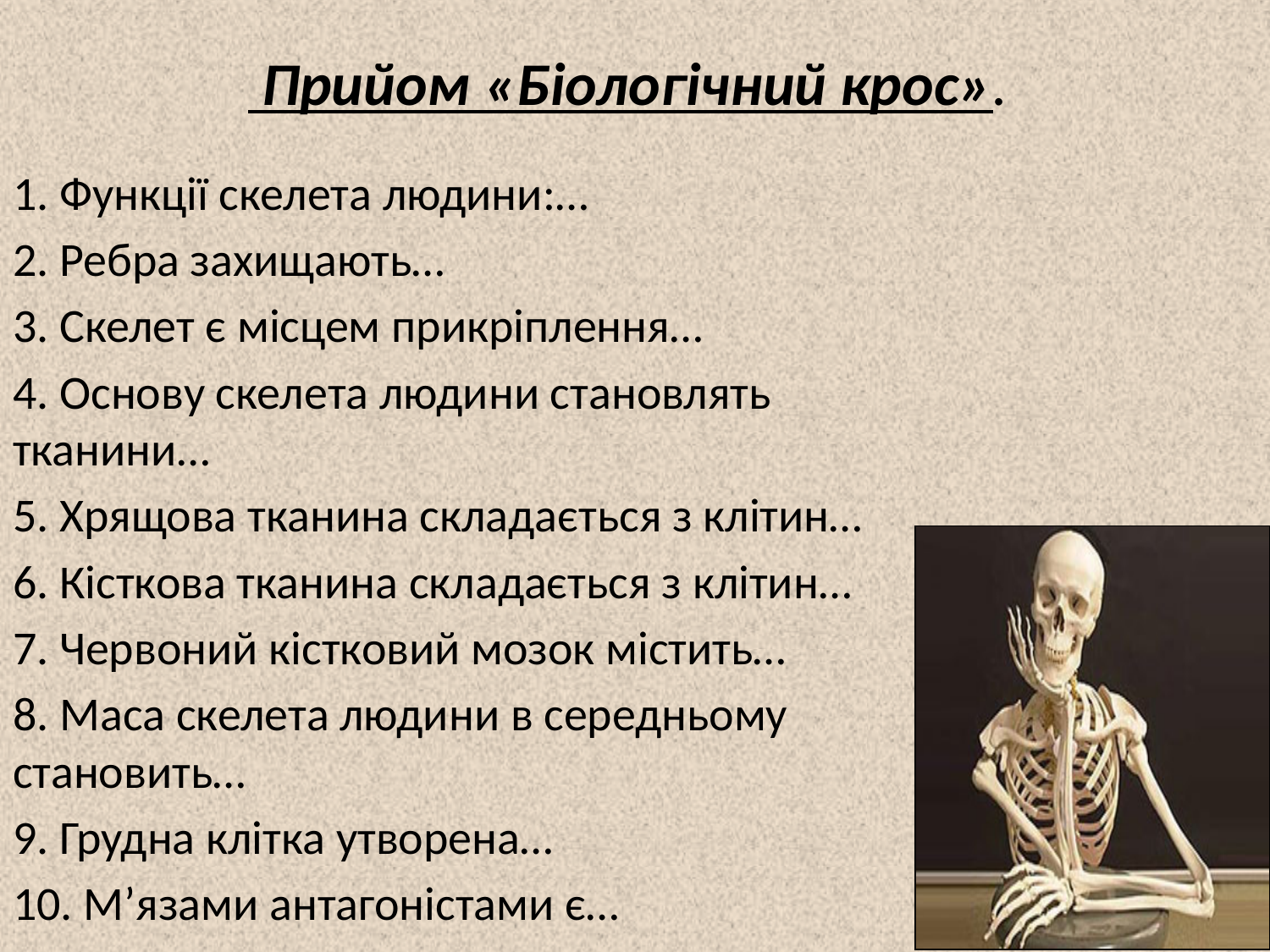

# Прийом «Біологічний крос».
1. Функції скелета людини:…
2. Ребра захищають…
3. Скелет є місцем прикріплення…
4. Основу скелета людини становлять тканини…
5. Хрящова тканина складається з клітин…
6. Кісткова тканина складається з клітин…
7. Червоний кістковий мозок містить…
8. Маса скелета людини в середньому становить…
9. Грудна клітка утворена…
10. М’язами антагоністами є…